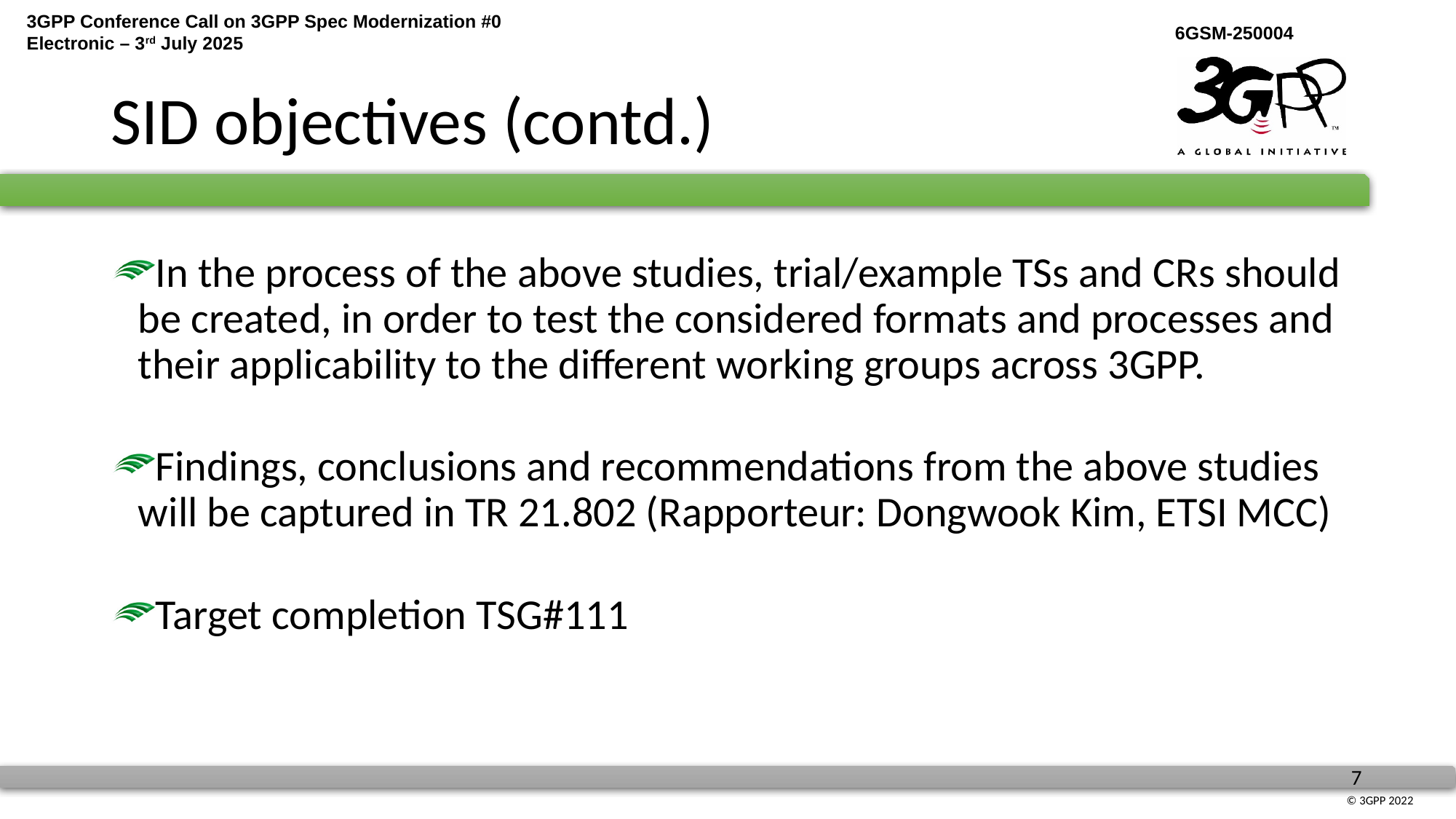

# SID objectives (contd.)
In the process of the above studies, trial/example TSs and CRs should be created, in order to test the considered formats and processes and their applicability to the different working groups across 3GPP.

Findings, conclusions and recommendations from the above studies will be captured in TR 21.802 (Rapporteur: Dongwook Kim, ETSI MCC)

Target completion TSG#111